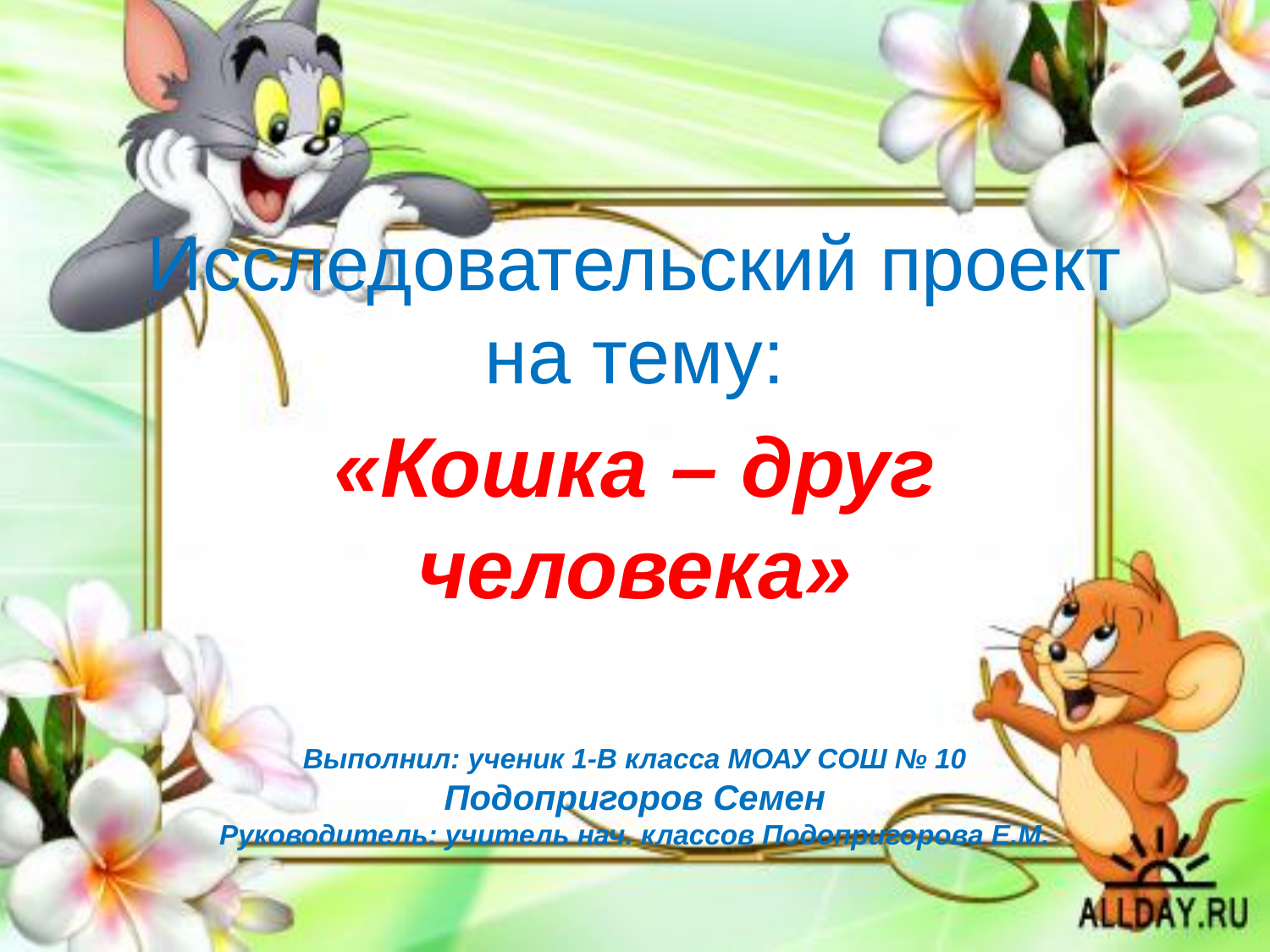

# Исследовательский проект на тему:
«Кошка – друг человека»

Выполнил: ученик 1-В класса МОАУ СОШ № 10
Подопригоров Семен
Руководитель: учитель нач. классов Подопригорова Е.М.